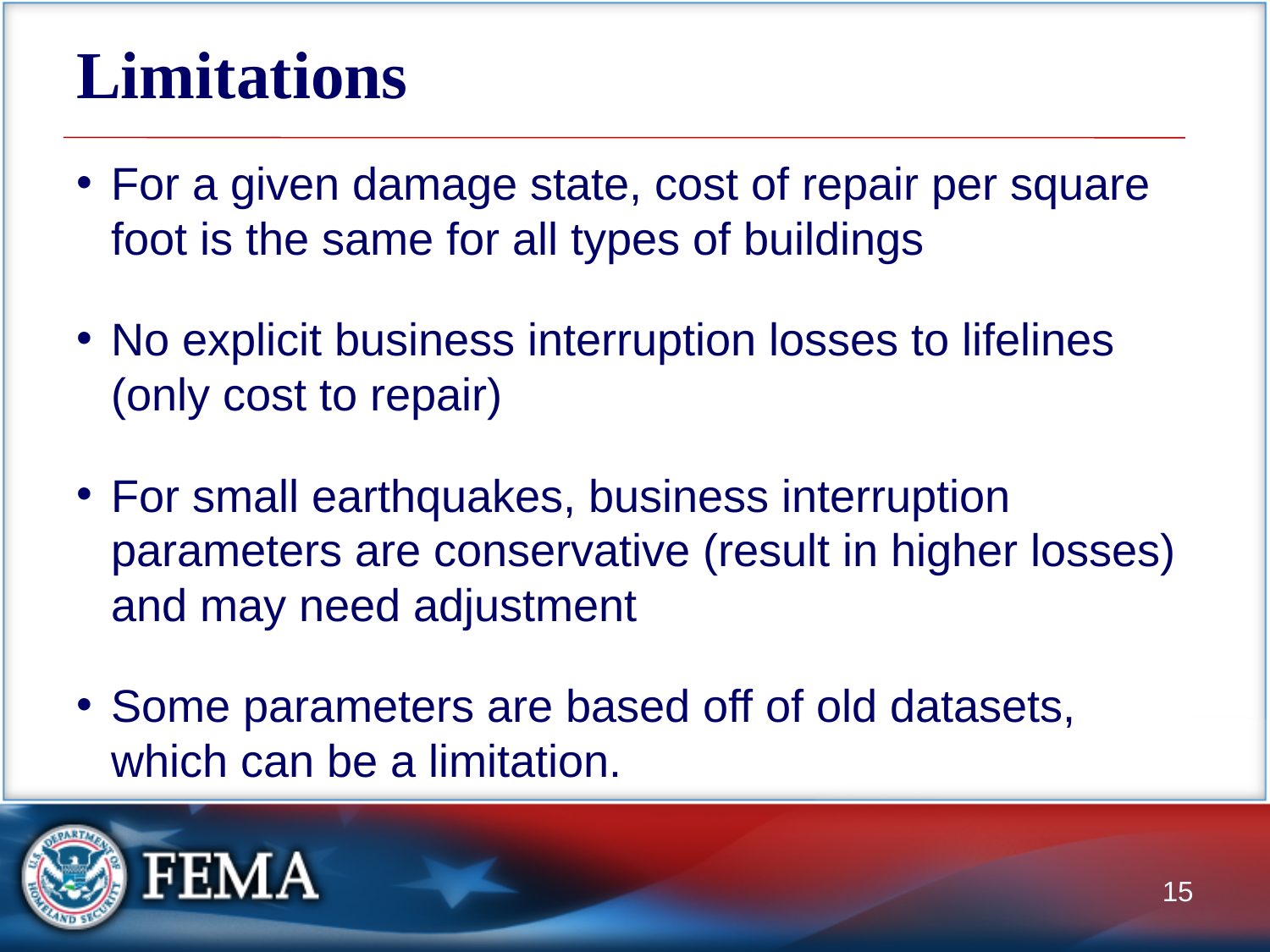

# Limitations
For a given damage state, cost of repair per square foot is the same for all types of buildings
No explicit business interruption losses to lifelines (only cost to repair)
For small earthquakes, business interruption parameters are conservative (result in higher losses) and may need adjustment
Some parameters are based off of old datasets, which can be a limitation.

15